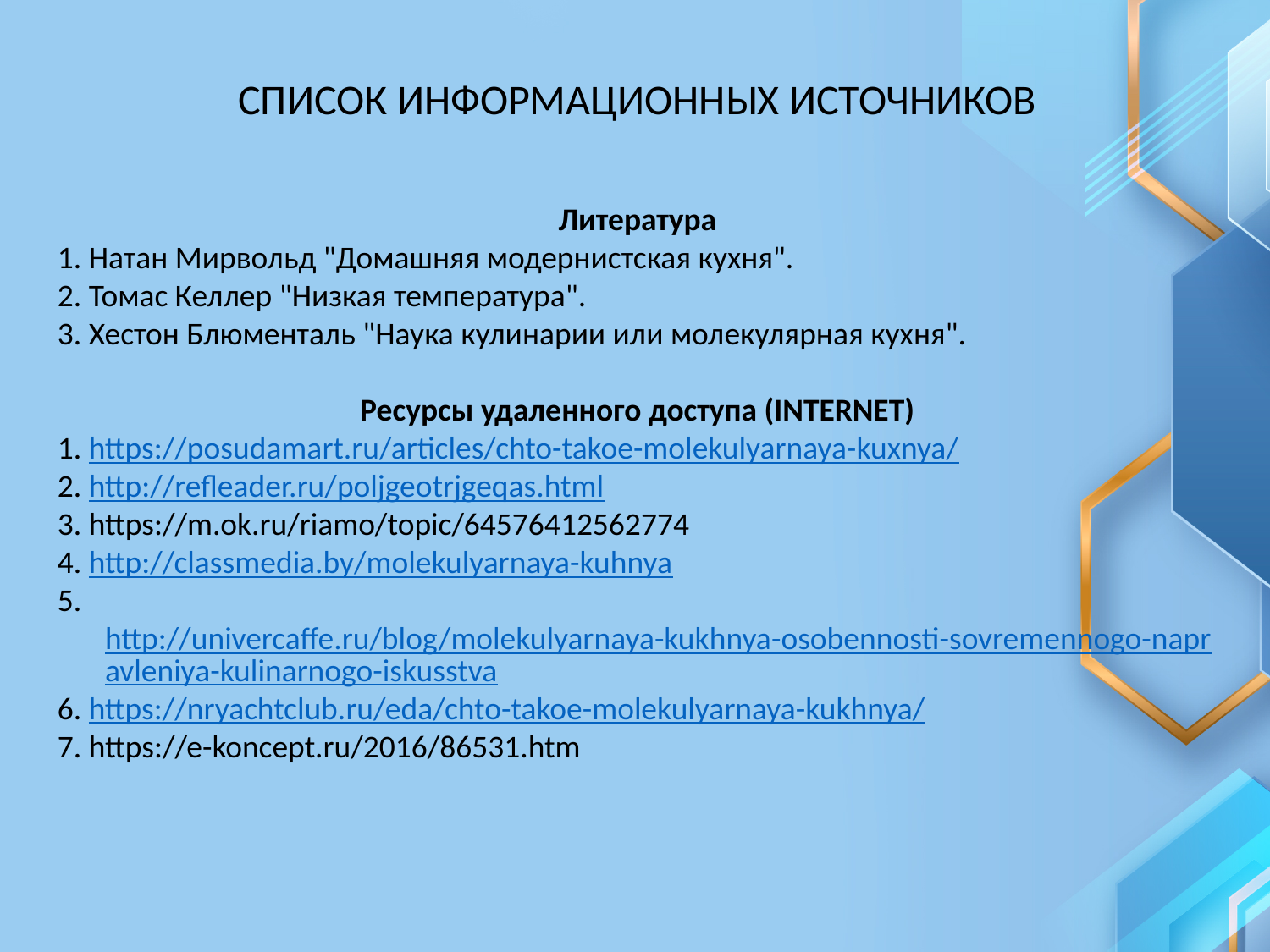

СПИСОК ИНФОРМАЦИОННЫХ ИСТОЧНИКОВ

Литература
1. Натан Мирвольд "Домашняя модернистская кухня".
2. Томас Келлер "Низкая температура".
3. Хестон Блюменталь "Наука кулинарии или молекулярная кухня".

Ресурсы удаленного доступа (INTERNET)
1. https://posudamart.ru/articles/chto-takoe-molekulyarnaya-kuxnya/
2. http://refleader.ru/poljgeotrjgeqas.html
3. https://m.ok.ru/riamo/topic/64576412562774
4. http://classmedia.by/molekulyarnaya-kuhnya
5. http://univercaffe.ru/blog/molekulyarnaya-kukhnya-osobennosti-sovremennogo-napravleniya-kulinarnogo-iskusstva
6. https://nryachtclub.ru/eda/chto-takoe-molekulyarnaya-kukhnya/
7. https://e-koncept.ru/2016/86531.htm